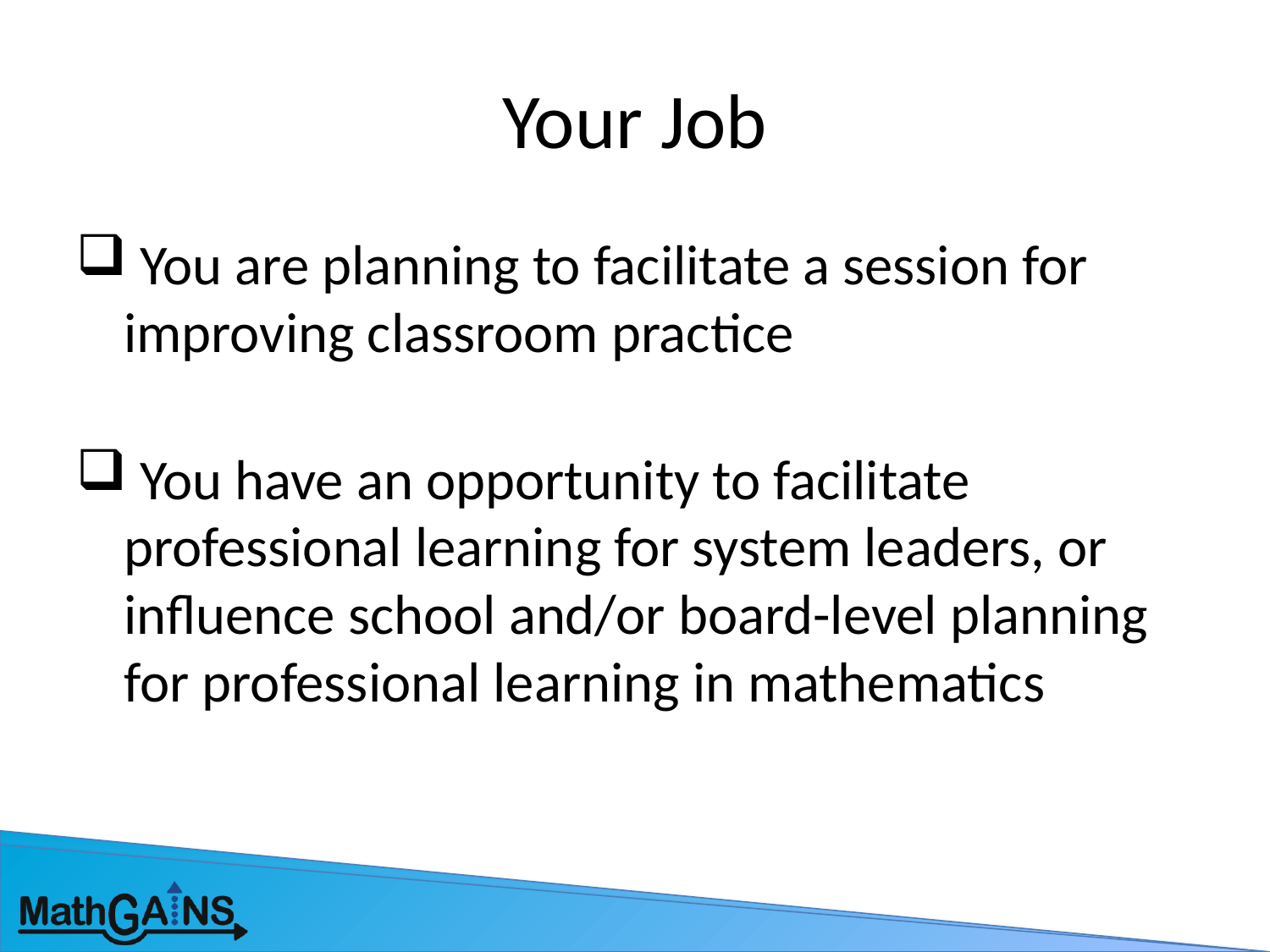

# Your Job
 You are planning to facilitate a session for improving classroom practice
 You have an opportunity to facilitate professional learning for system leaders, or influence school and/or board-level planning for professional learning in mathematics